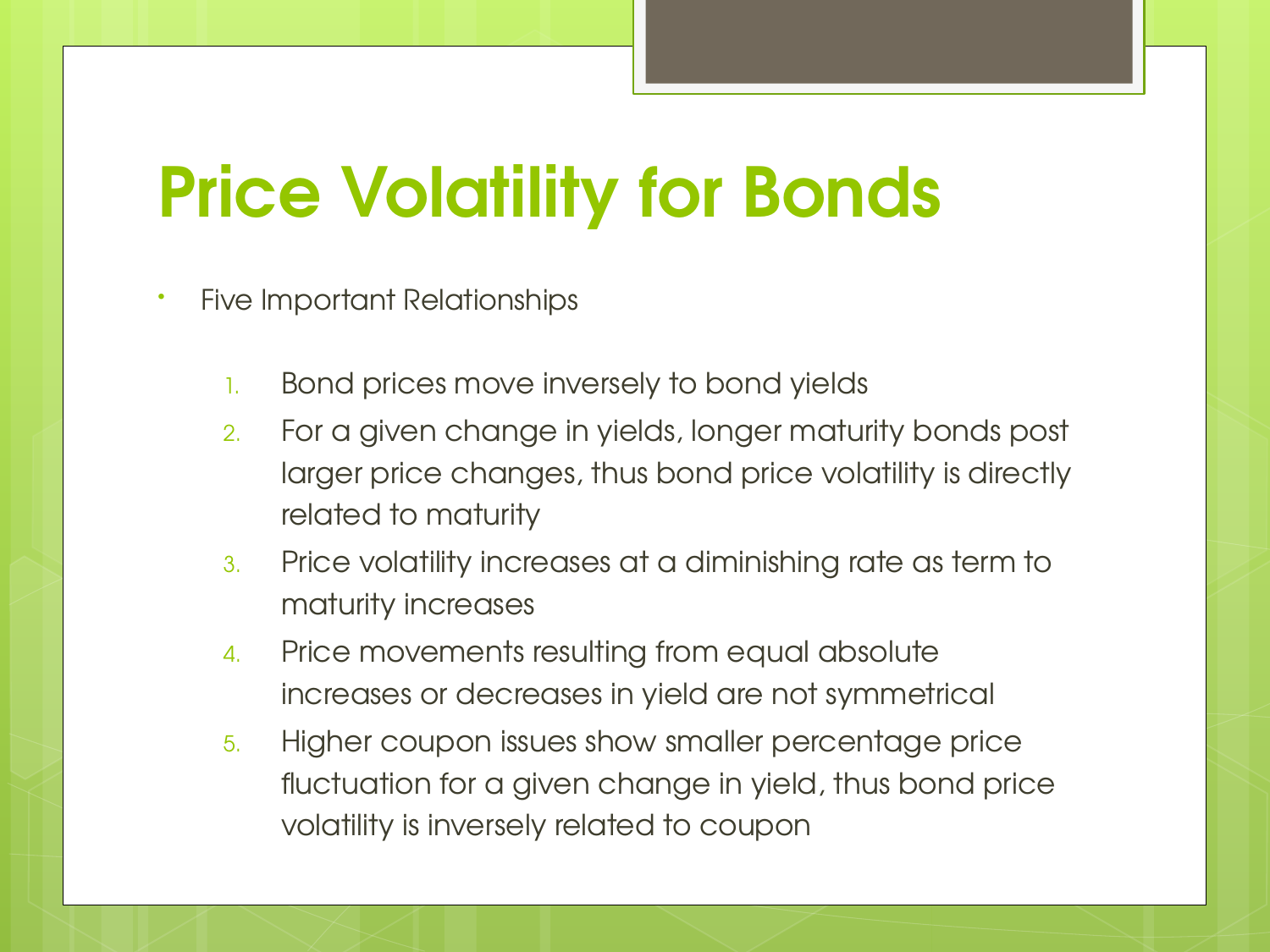

# Price Volatility for Bonds
Five Important Relationships

Bond prices move inversely to bond yields
For a given change in yields, longer maturity bonds post larger price changes, thus bond price volatility is directly related to maturity
Price volatility increases at a diminishing rate as term to maturity increases
Price movements resulting from equal absolute increases or decreases in yield are not symmetrical
Higher coupon issues show smaller percentage price fluctuation for a given change in yield, thus bond price volatility is inversely related to coupon